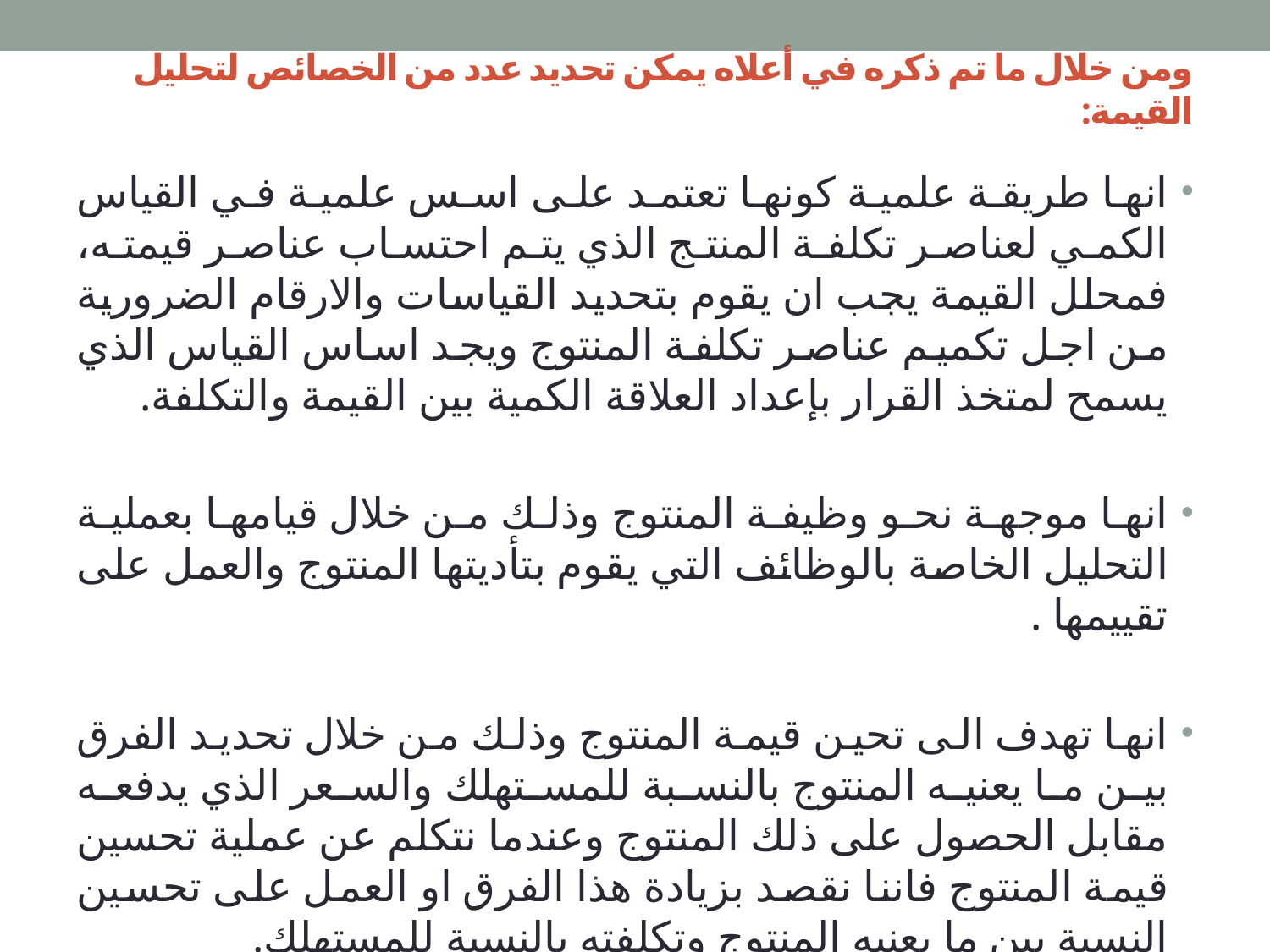

# ومن خلال ما تم ذكره في أعلاه يمكن تحديد عدد من الخصائص لتحليل القيمة:
انها طريقة علمية كونها تعتمد على اسس علمية في القياس الكمي لعناصر تكلفة المنتج الذي يتم احتساب عناصر قيمته، فمحلل القيمة يجب ان يقوم بتحديد القياسات والارقام الضرورية من اجل تكميم عناصر تكلفة المنتوج ويجد اساس القياس الذي يسمح لمتخذ القرار بإعداد العلاقة الكمية بين القيمة والتكلفة.

انها موجهة نحو وظيفة المنتوج وذلك من خلال قيامها بعملية التحليل الخاصة بالوظائف التي يقوم بتأديتها المنتوج والعمل على تقييمها .

انها تهدف الى تحين قيمة المنتوج وذلك من خلال تحديد الفرق بين ما يعنيه المنتوج بالنسبة للمستهلك والسعر الذي يدفعه مقابل الحصول على ذلك المنتوج وعندما نتكلم عن عملية تحسين قيمة المنتوج فاننا نقصد بزيادة هذا الفرق او العمل على تحسين النسبة بين ما يعنيه المنتوج وتكلفته بالنسبة للمستهلك.